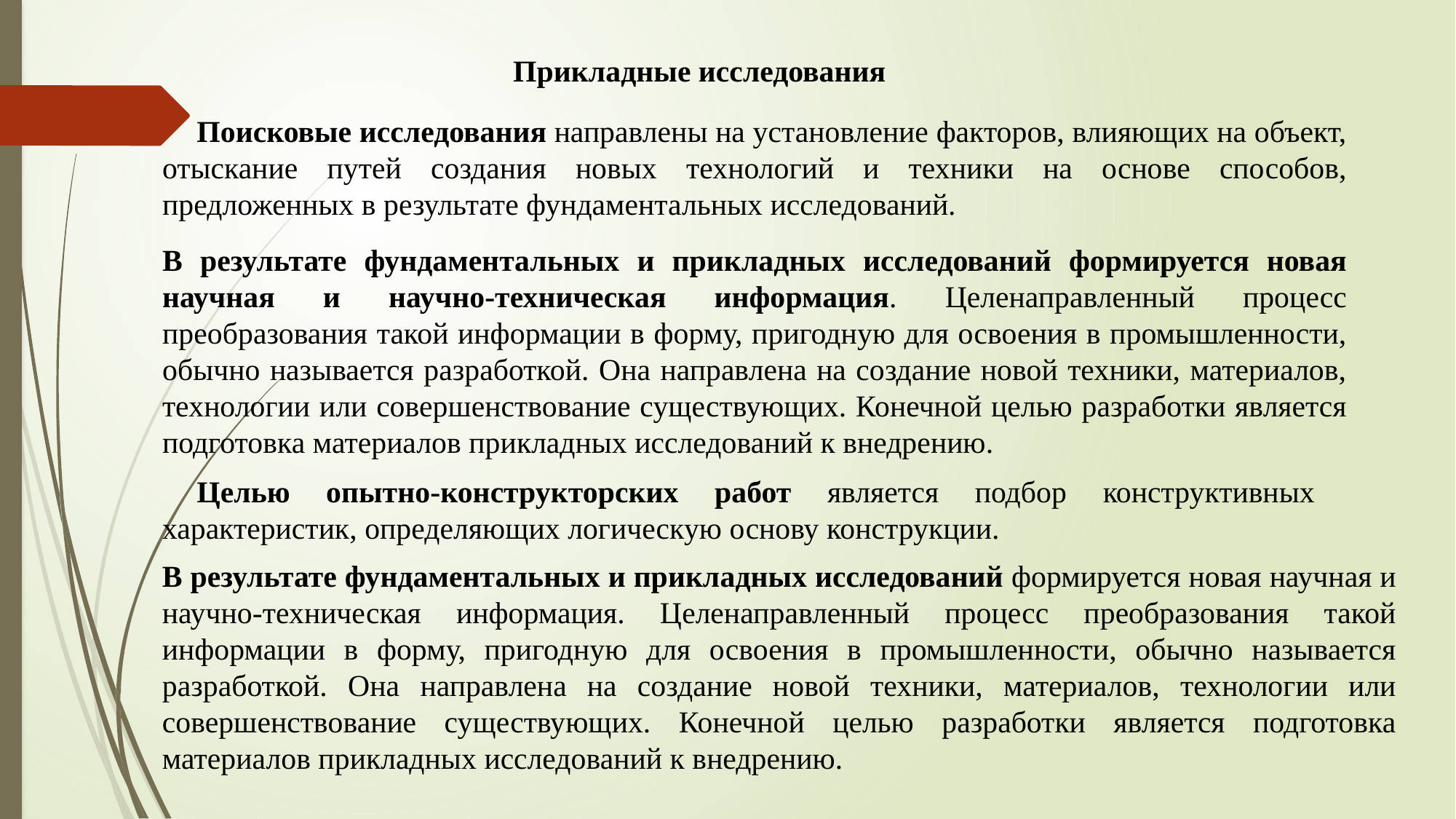

Прикладные исследования
Поисковые исследования направлены на установление факторов, влияющих на объект, отыскание путей создания новых технологий и техники на основе способов, предложенных в результате фундаментальных исследований.
В результате фундаментальных и прикладных исследований формируется новая научная и научно-техническая информация. Целенаправленный процесс преобразования такой информации в форму, пригодную для освоения в промышленности, обычно называется разработкой. Она направлена на создание новой техники, материалов, технологии или совершенствование существующих. Конечной целью разработки является подготовка материалов прикладных исследований к внедрению.
Целью опытно-конструкторских работ является подбор конструктивных характеристик, определяющих логическую основу конструкции.
В результате фундаментальных и прикладных исследований формируется новая научная и научно-техническая информация. Целенаправленный процесс преобразования такой информации в форму, пригодную для освоения в промышленности, обычно называется разработкой. Она направлена на создание новой техники, материалов, технологии или совершенствование существующих. Конечной целью разработки является подготовка материалов прикладных исследований к внедрению.